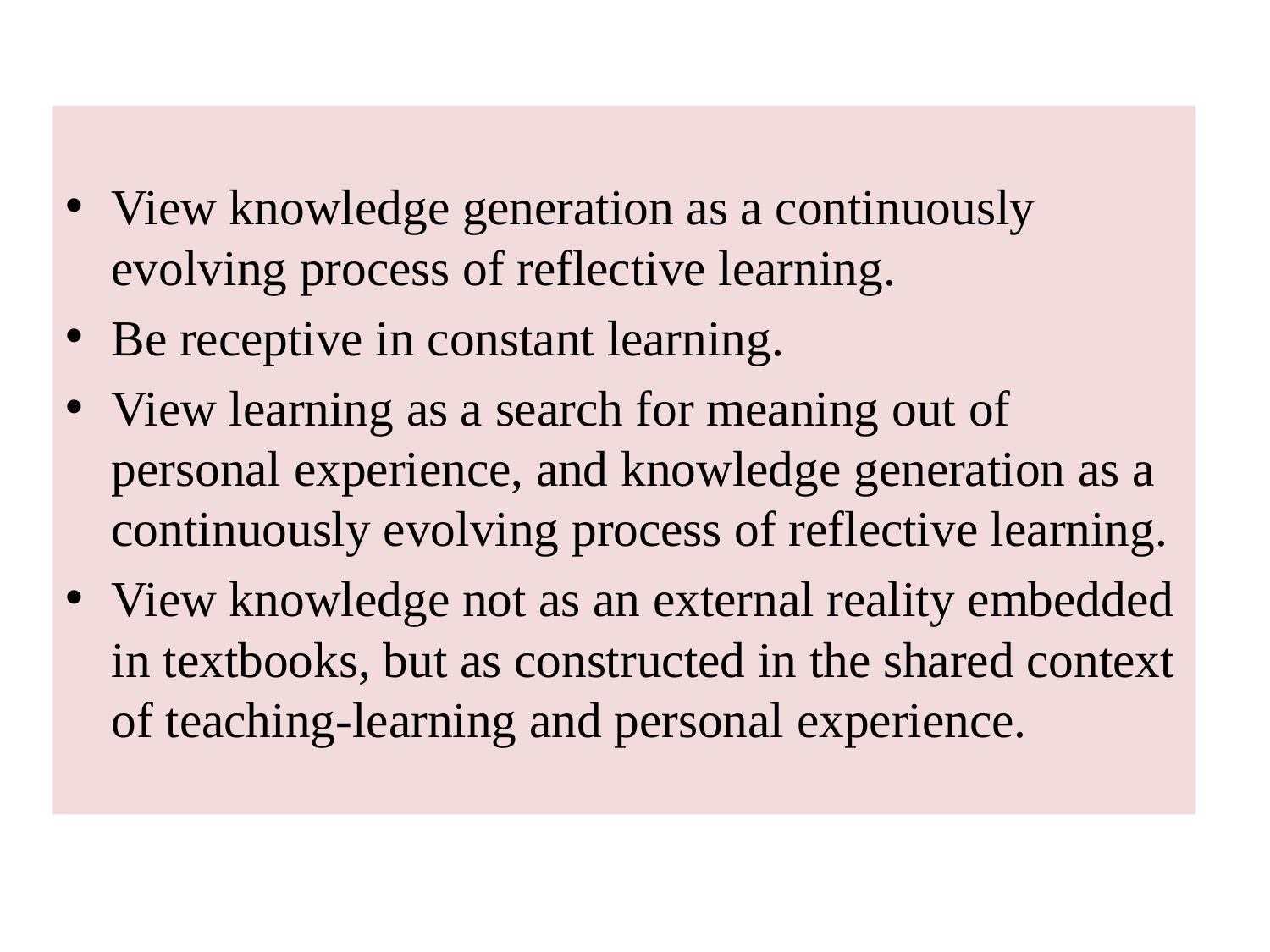

View knowledge generation as a continuously evolving process of reflective learning.
Be receptive in constant learning.
View learning as a search for meaning out of personal experience, and knowledge generation as a continuously evolving process of reflective learning.
View knowledge not as an external reality embedded in textbooks, but as constructed in the shared context of teaching-learning and personal experience.